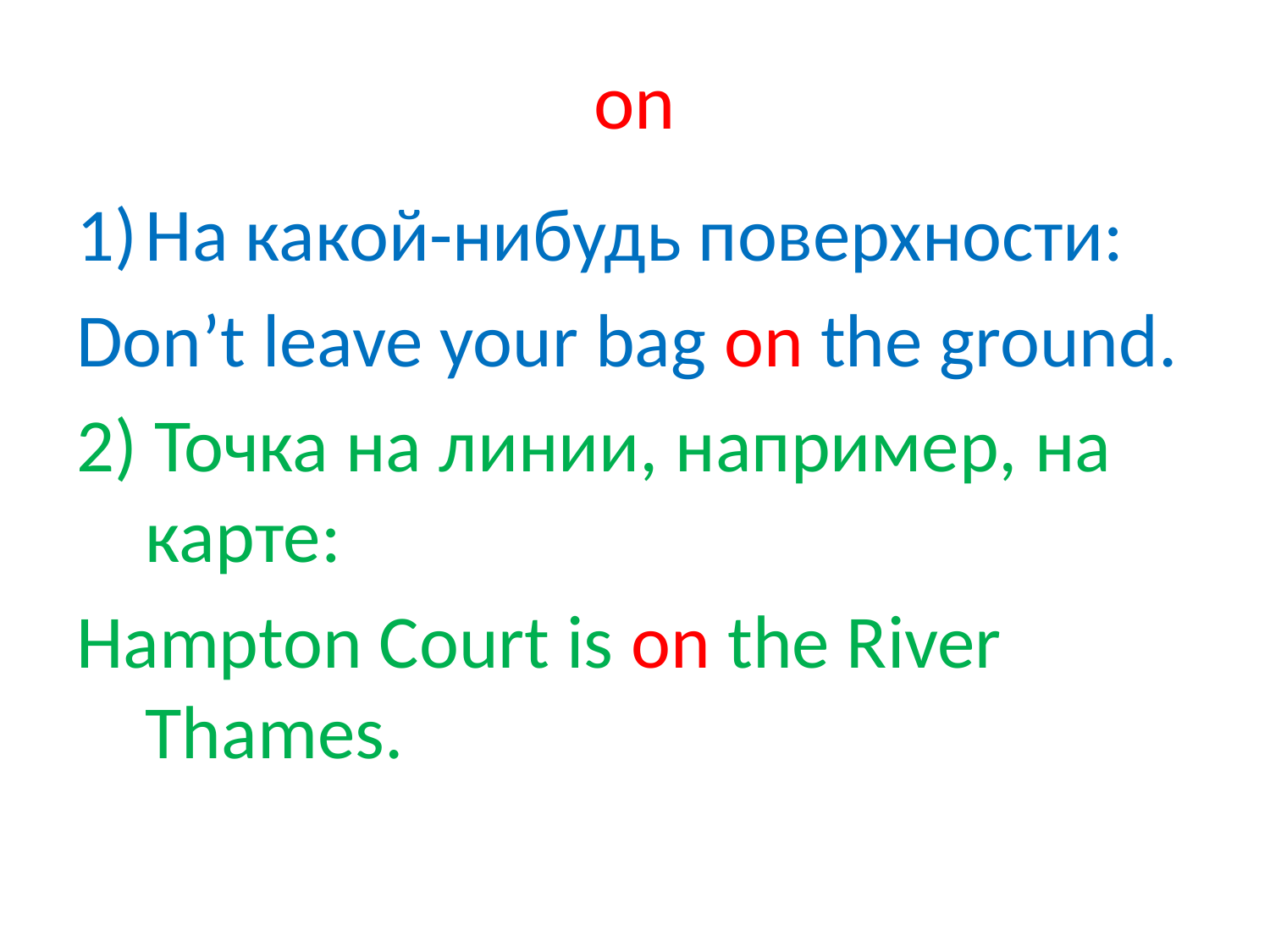

# on
На какой-нибудь поверхности:
Don’t leave your bag on the ground.
2) Точка на линии, например, на карте:
Hampton Court is on the River Thames.